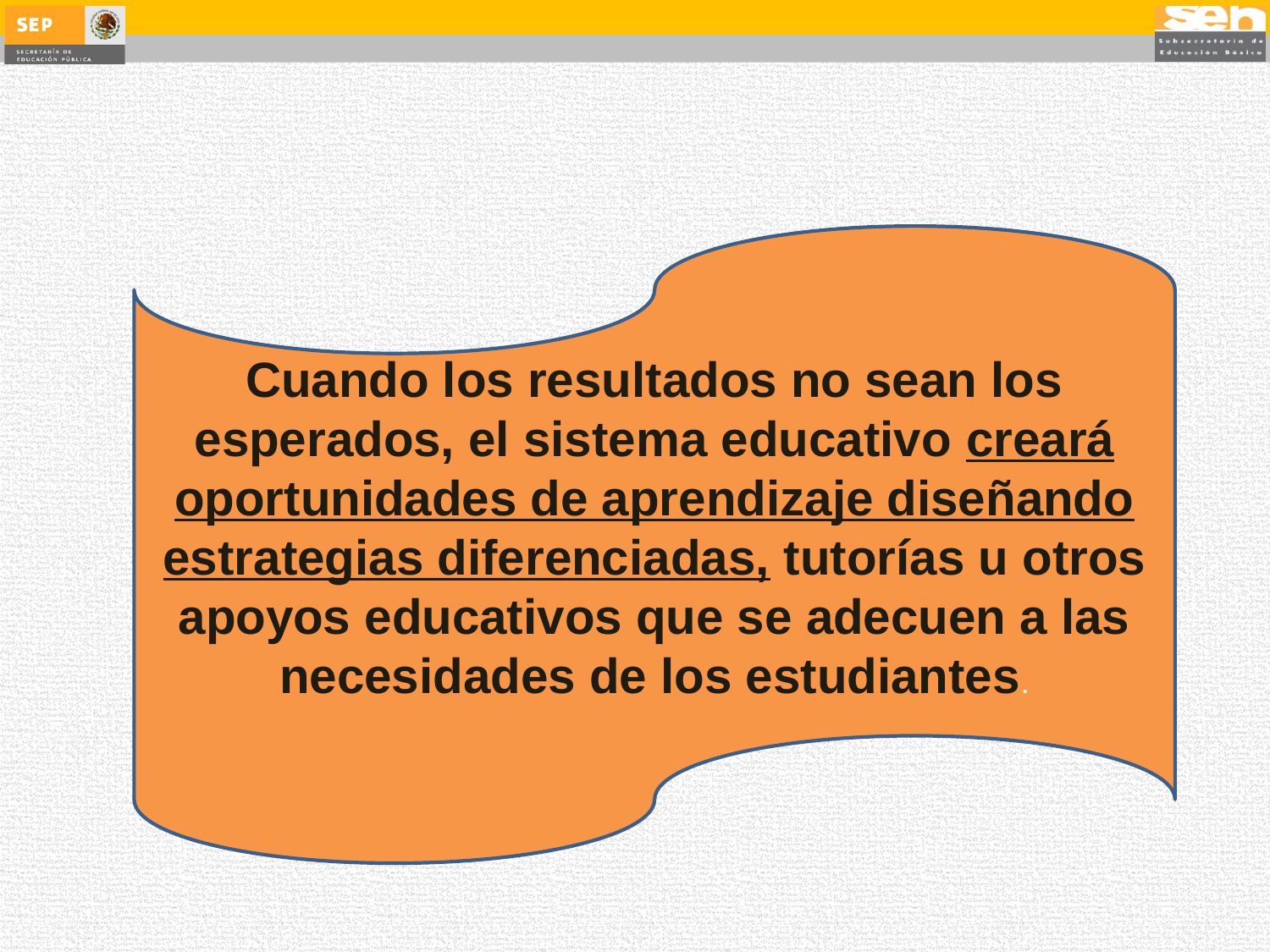

#

Cuando los resultados no sean los esperados, el sistema educativo creará oportunidades de aprendizaje diseñando estrategias diferenciadas, tutorías u otros apoyos educativos que se adecuen a las necesidades de los estudiantes.